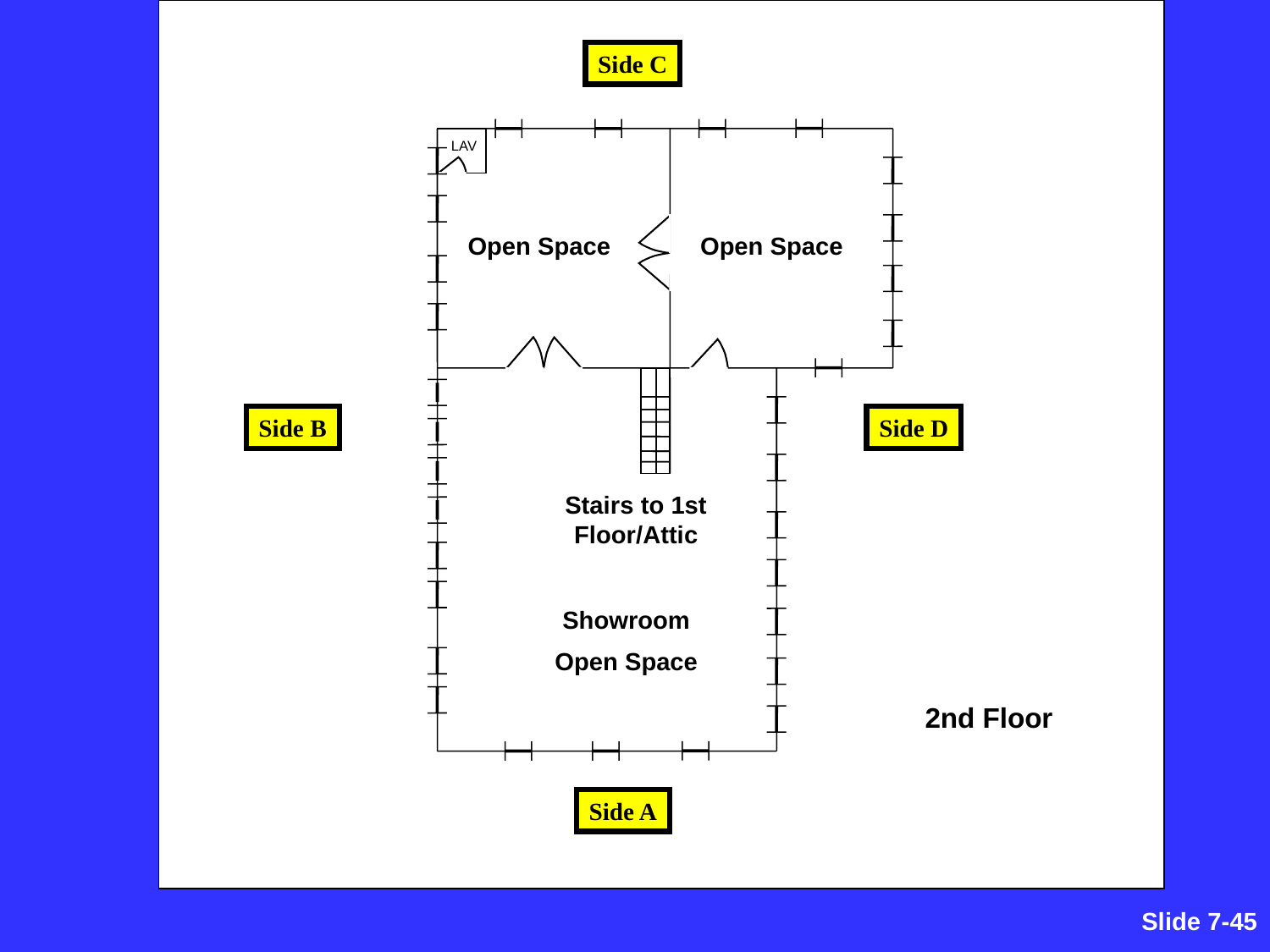

Side C

LAV

Open Space
Open Space

Side B
Side D

Stairs to 1st Floor/Attic

Showroom
Open Space

2nd Floor

Side A
Slide 7-45